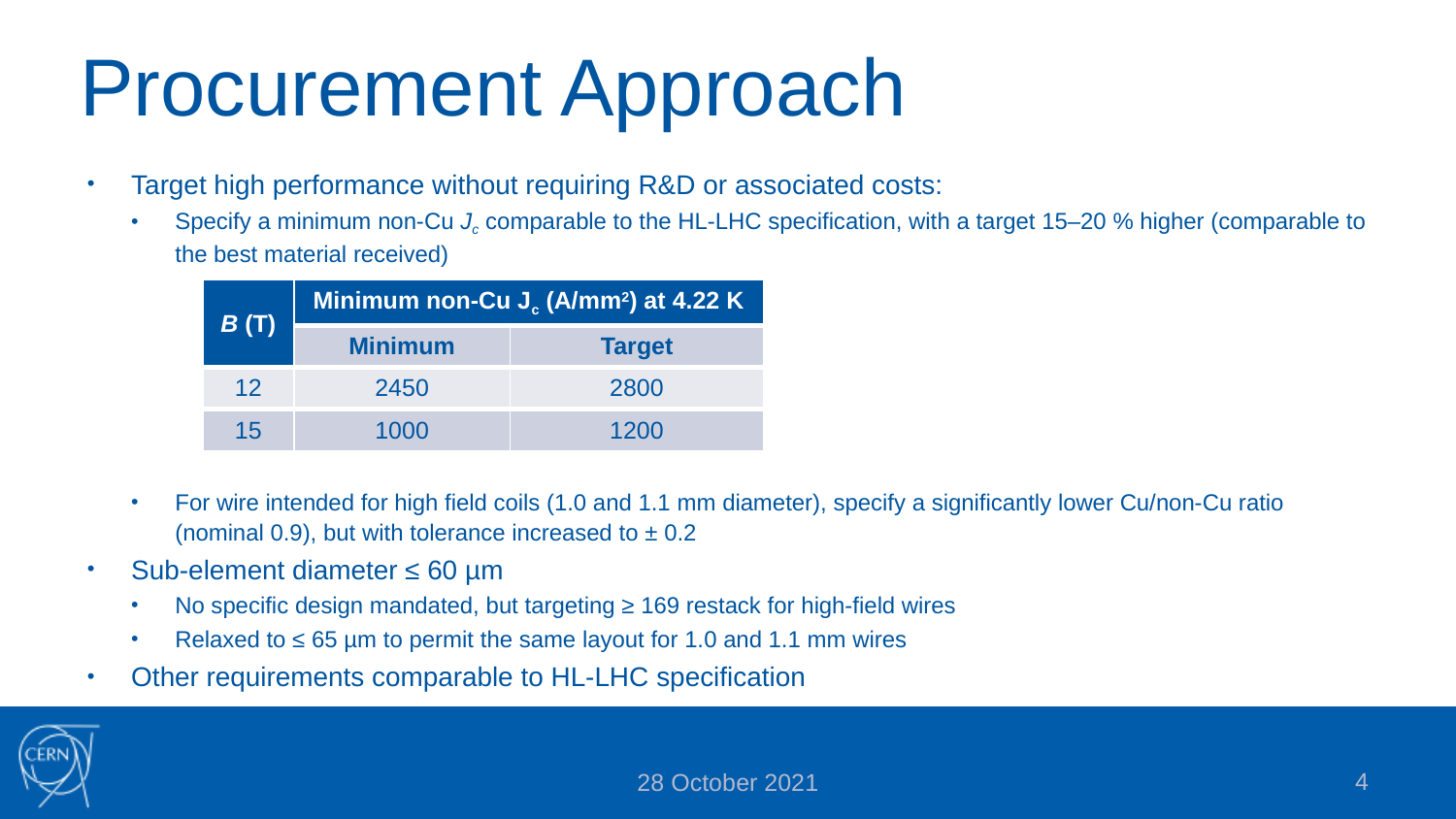

# Procurement Approach
Target high performance without requiring R&D or associated costs:
Specify a minimum non-Cu Jc comparable to the HL-LHC specification, with a target 15–20 % higher (comparable to the best material received)

For wire intended for high field coils (1.0 and 1.1 mm diameter), specify a significantly lower Cu/non-Cu ratio (nominal 0.9), but with tolerance increased to ± 0.2
Sub-element diameter ≤ 60 µm
No specific design mandated, but targeting ≥ 169 restack for high-field wires
Relaxed to ≤ 65 µm to permit the same layout for 1.0 and 1.1 mm wires
Other requirements comparable to HL-LHC specification
| B (T) | Minimum non-Cu Jc (A/mm2) at 4.22 K |  |
| --- | --- | --- |
|  | Minimum | Target |
| 12 | 2450 | 2800 |
| 15 | 1000 | 1200 |
4
28 October 2021